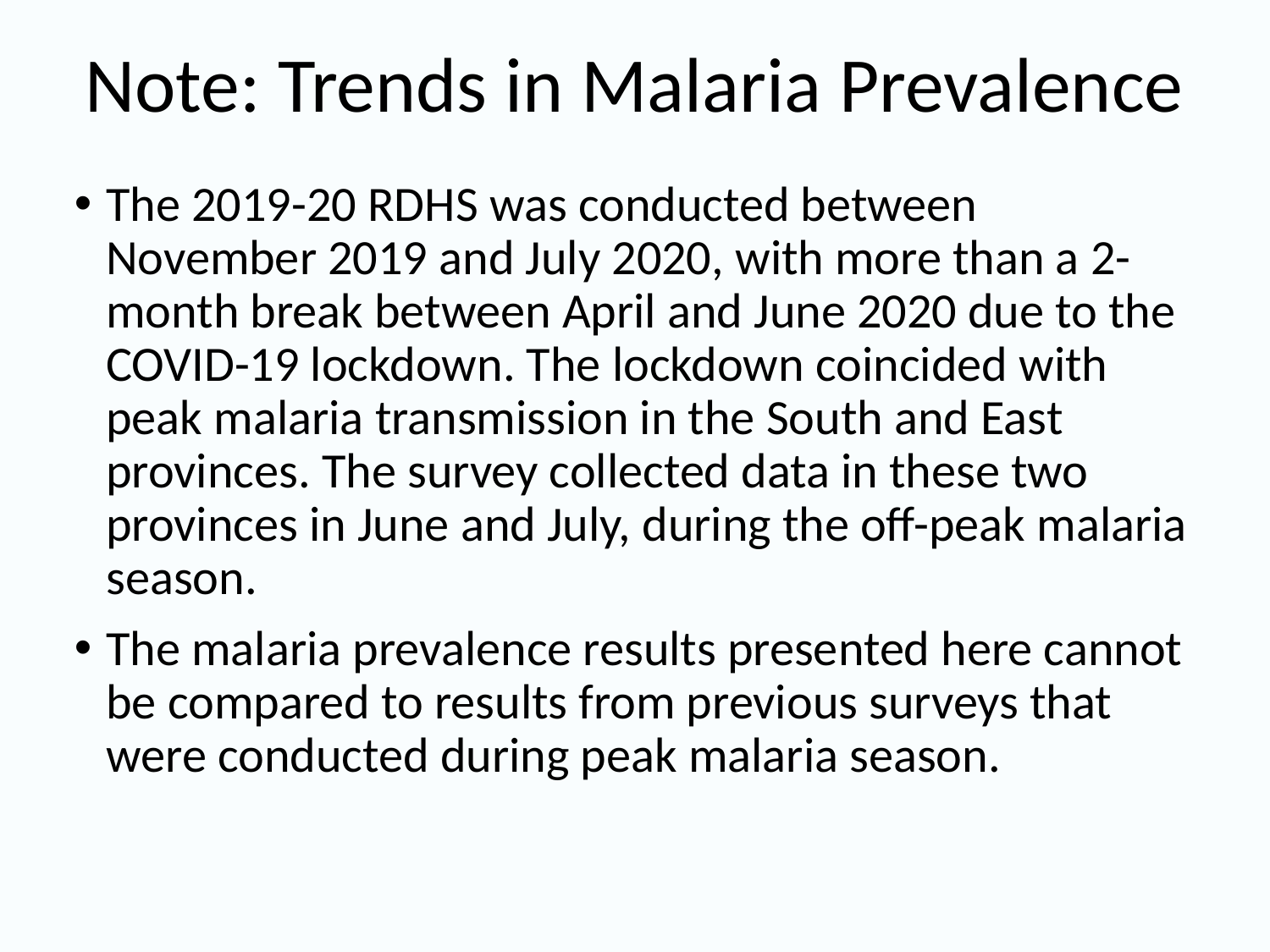

# Note: Trends in Malaria Prevalence
The 2019-20 RDHS was conducted between November 2019 and July 2020, with more than a 2-month break between April and June 2020 due to the COVID-19 lockdown. The lockdown coincided with peak malaria transmission in the South and East provinces. The survey collected data in these two provinces in June and July, during the off-peak malaria season.
The malaria prevalence results presented here cannot be compared to results from previous surveys that were conducted during peak malaria season.